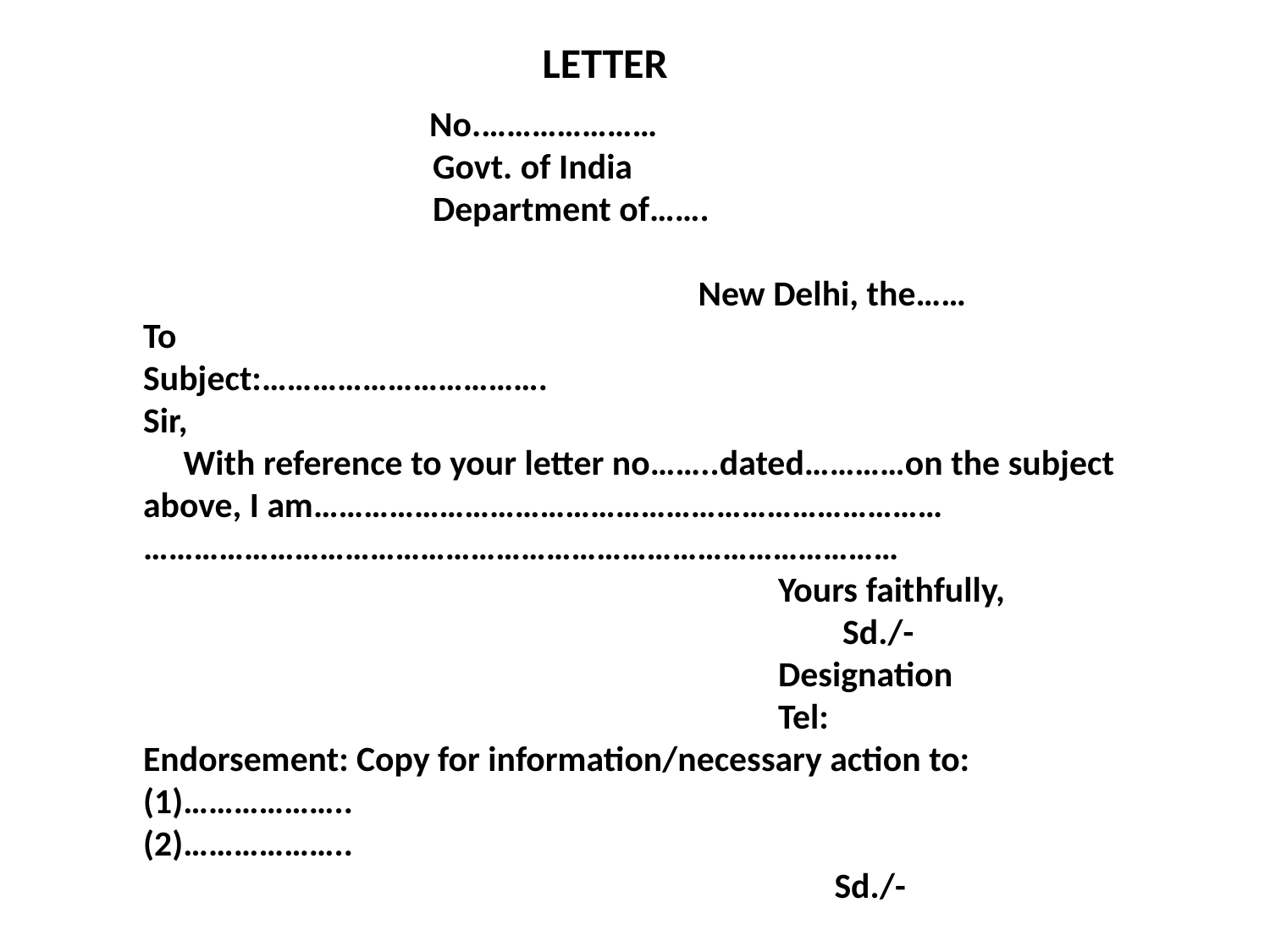

LETTER

		    No.…………………
                                    Govt. of India
                                    Department of…….

                                                                     New Delhi, the……
To
Subject:…………………………….
Sir,
     With reference to your letter no……..dated…………on the subject
above, I am…………………………………………………………………
………………………………………………………………………………
					Yours faithfully,
					        Sd./-
					Designation
					Tel:
Endorsement: Copy for information/necessary action to:
(1)………………..
(2)………………..
					       Sd./-